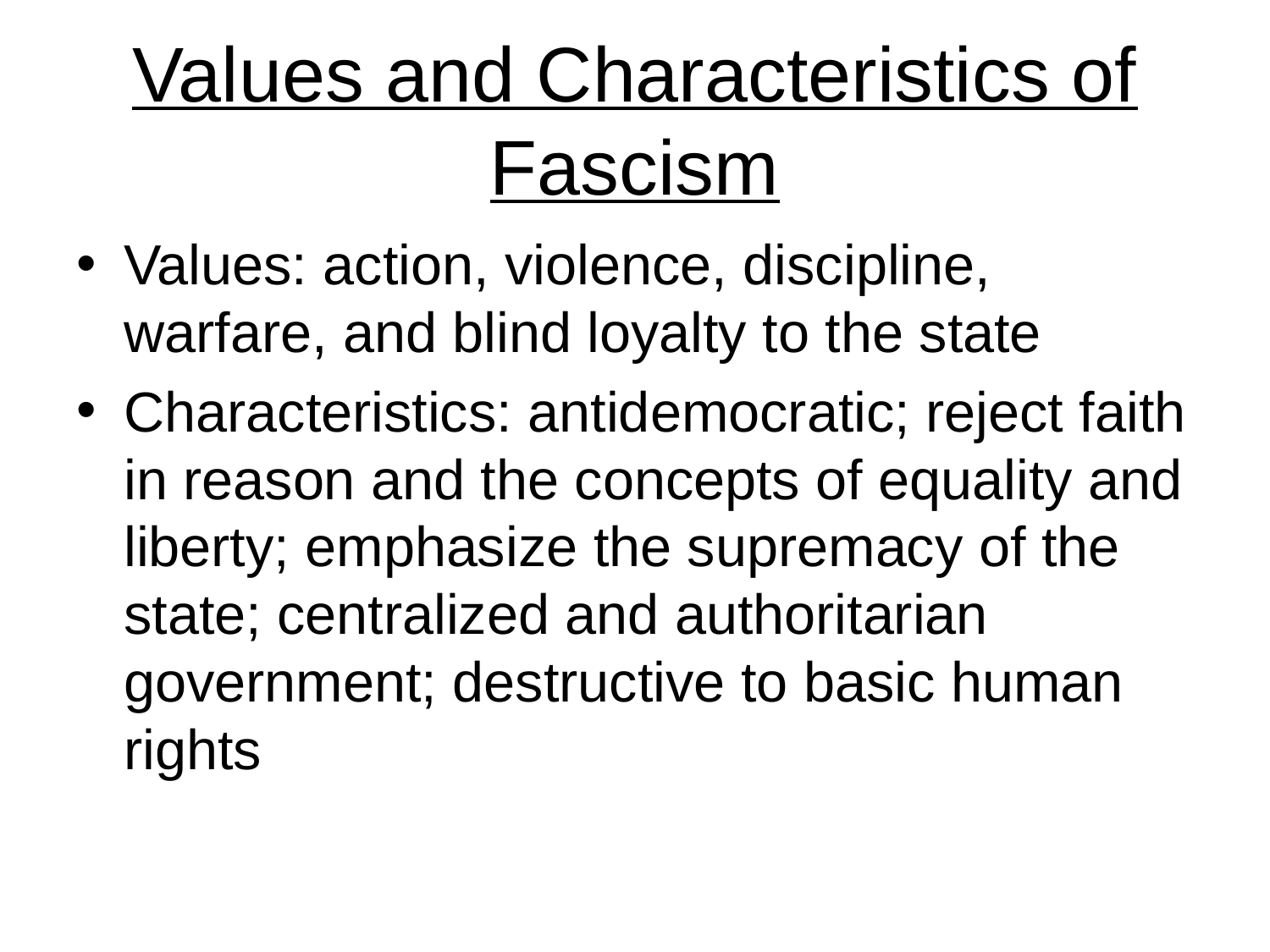

# Values and Characteristics of Fascism
Values: action, violence, discipline, warfare, and blind loyalty to the state
Characteristics: antidemocratic; reject faith in reason and the concepts of equality and liberty; emphasize the supremacy of the state; centralized and authoritarian government; destructive to basic human rights